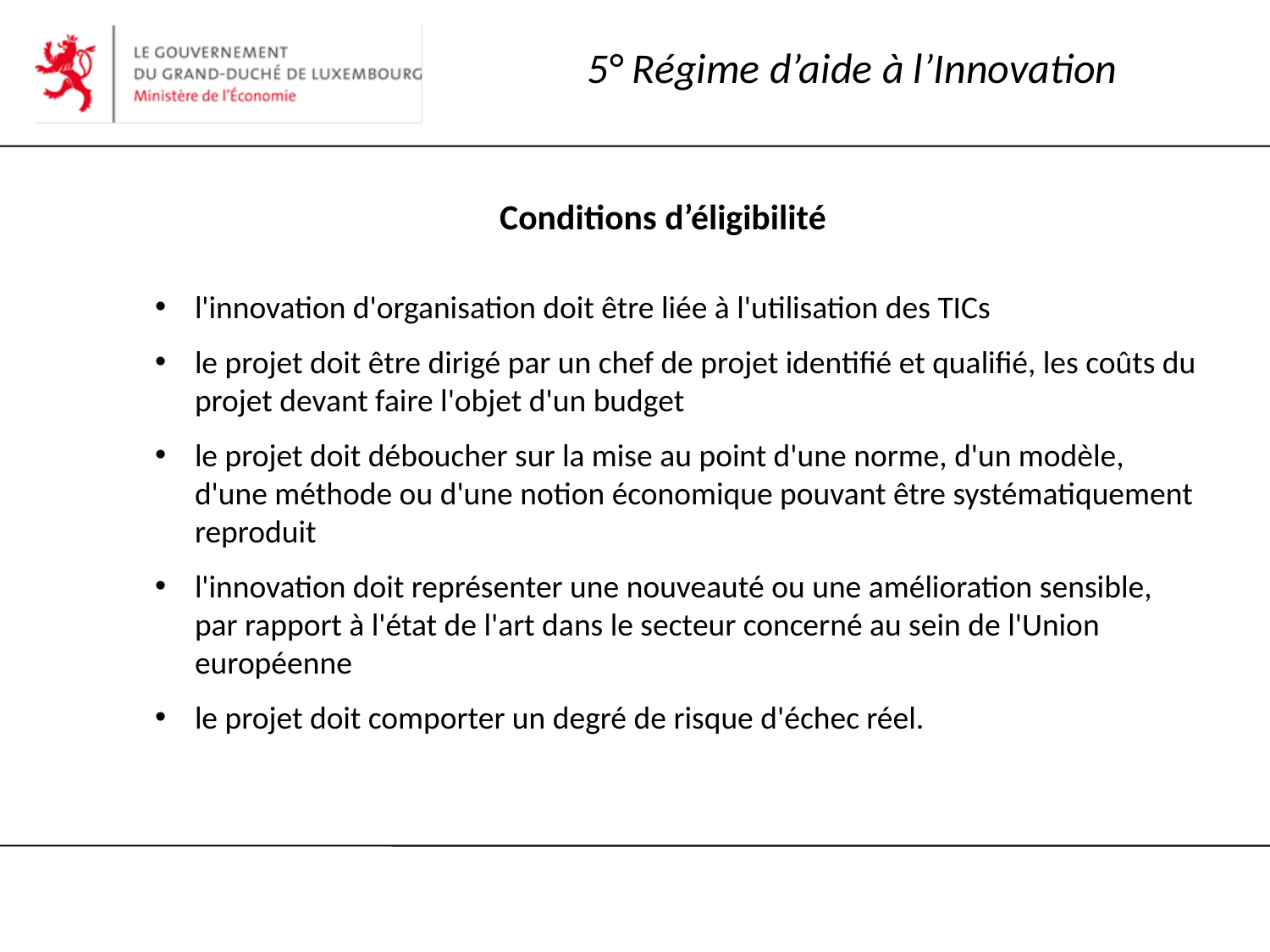

# 5° Régime d’aide à l’Innovation
  Conditions d’éligibilité

l'innovation d'organisation doit être liée à l'utilisation des TICs
le projet doit être dirigé par un chef de projet identifié et qualifié, les coûts du projet devant faire l'objet d'un budget
le projet doit déboucher sur la mise au point d'une norme, d'un modèle, d'une méthode ou d'une notion économique pouvant être systématiquement reproduit
l'innovation doit représenter une nouveauté ou une amélioration sensible, par rapport à l'état de l'art dans le secteur concerné au sein de l'Union européenne
le projet doit comporter un degré de risque d'échec réel.